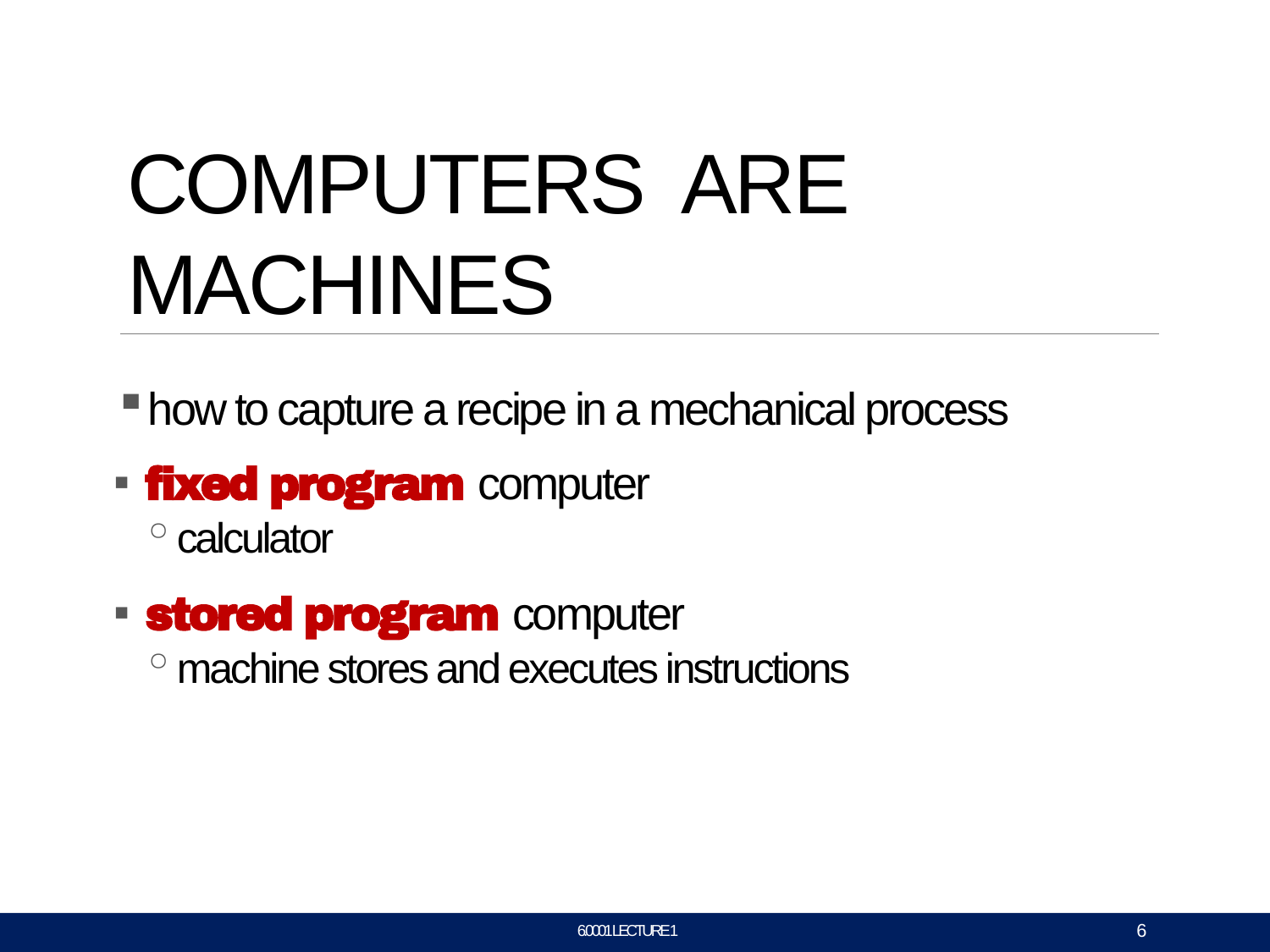

# COMPUTERS  ARE MACHINES

how to capture a recipe in a mechanical process
fixed program computer
calculator
stored program computer
machine stores and executes instructions
6
6.0001 LECTURE 1